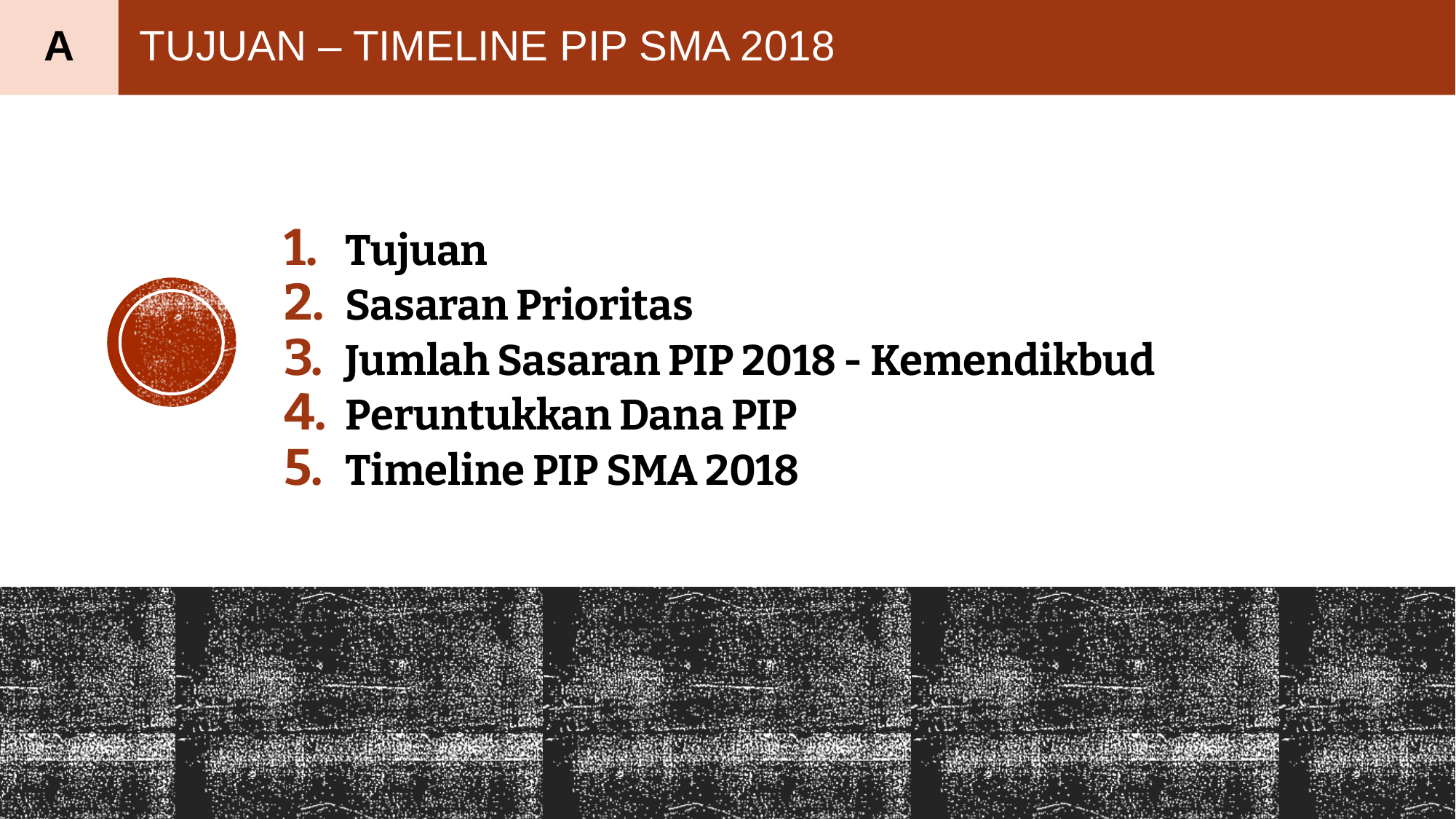

A
Tujuan – timeline pip sma 2018
Tujuan
Sasaran Prioritas
Jumlah Sasaran PIP 2018 - Kemendikbud
Peruntukkan Dana PIP
Timeline PIP SMA 2018